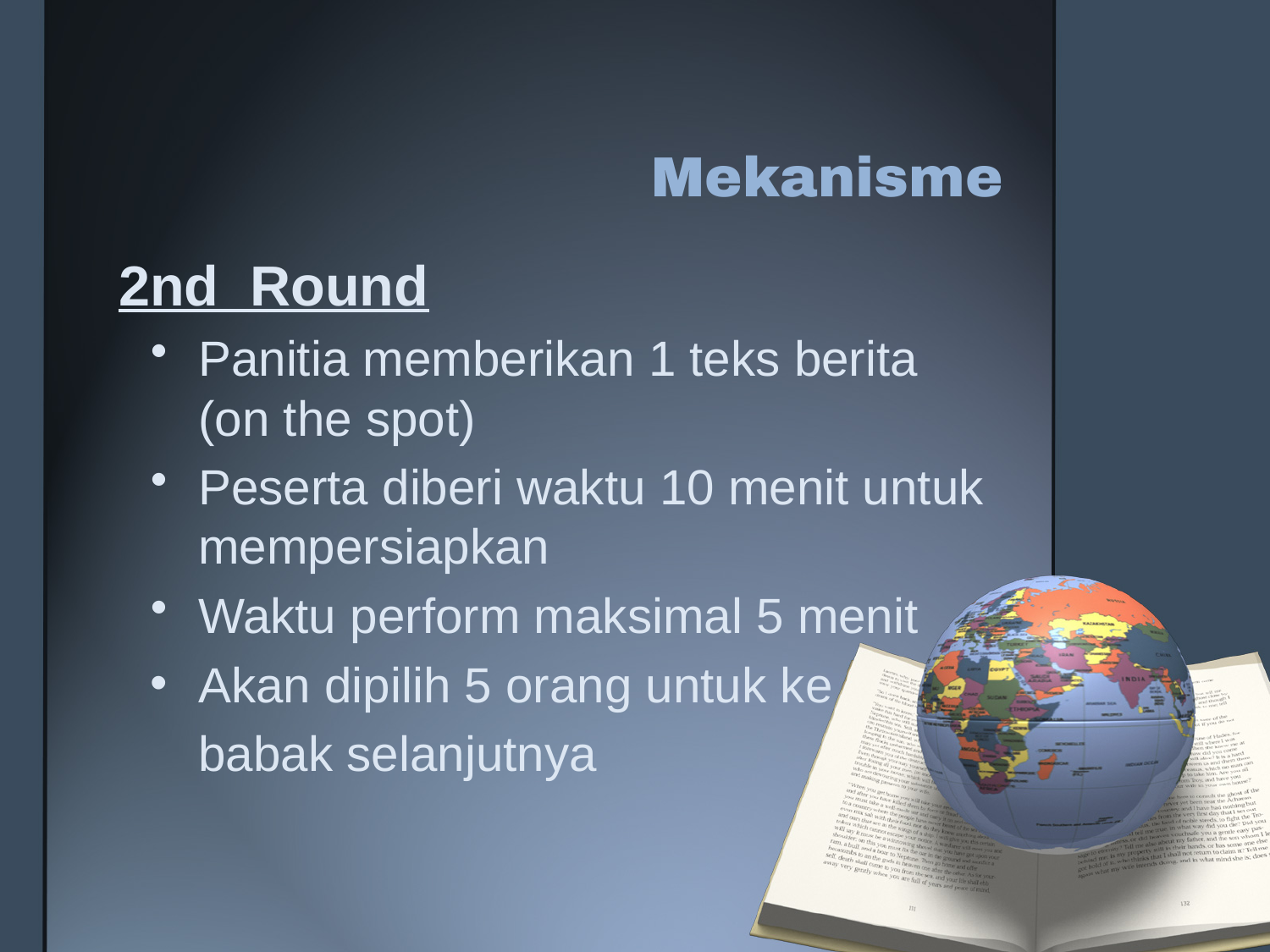

# Mekanisme
2nd  Round
Panitia memberikan 1 teks berita (on the spot)
Peserta diberi waktu 10 menit untuk mempersiapkan
Waktu perform maksimal 5 menit
Akan dipilih 5 orang untuk ke
	babak selanjutnya